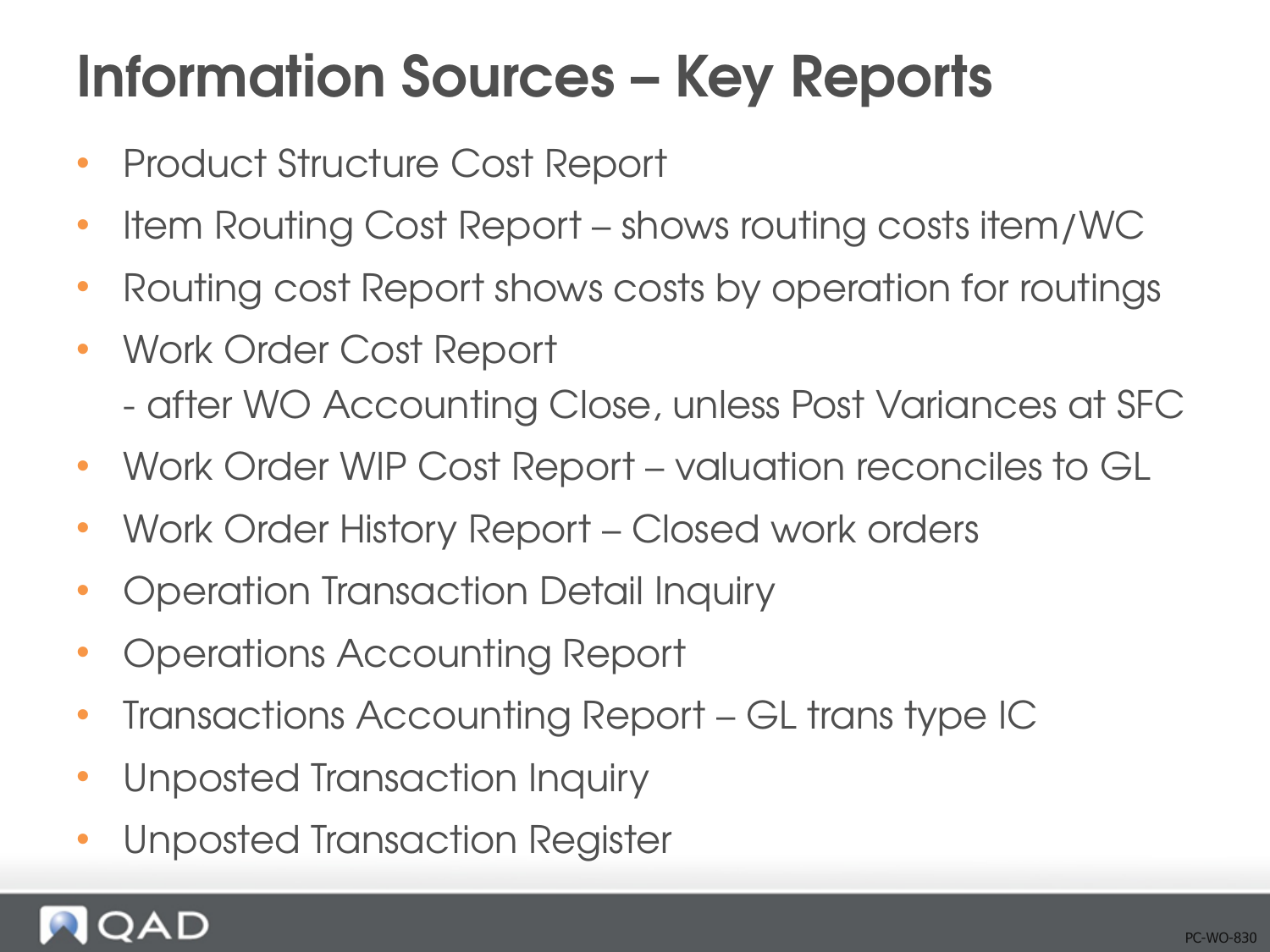

# Information Sources – Key Reports
Product Structure Cost Report
Item Routing Cost Report – shows routing costs item/WC
Routing cost Report shows costs by operation for routings
Work Order Cost Report
- after WO Accounting Close, unless Post Variances at SFC
Work Order WIP Cost Report – valuation reconciles to GL
Work Order History Report – Closed work orders
Operation Transaction Detail Inquiry
Operations Accounting Report
Transactions Accounting Report – GL trans type IC
Unposted Transaction Inquiry
Unposted Transaction Register

PC-WO-830